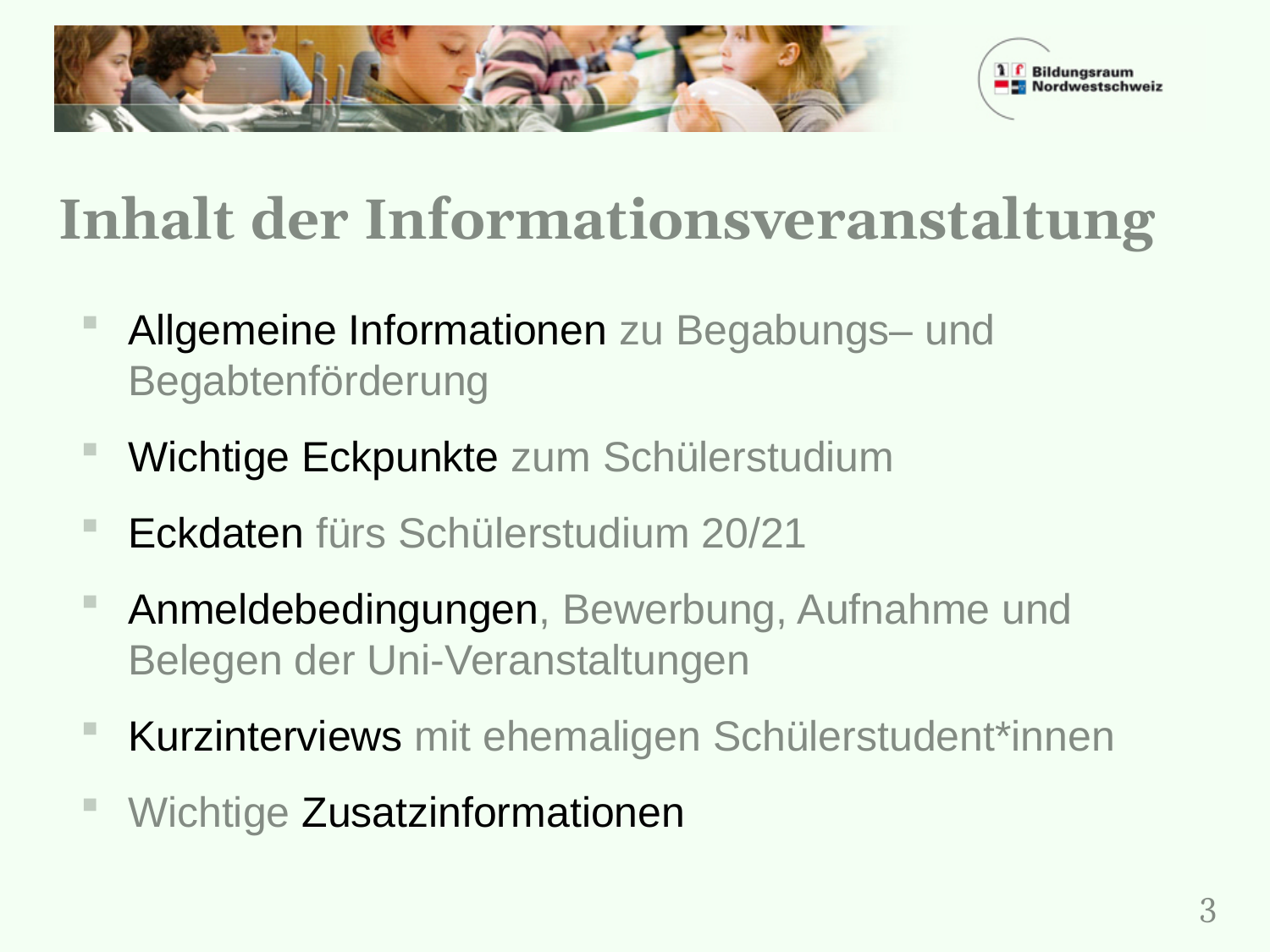

# Inhalt der Informationsveranstaltung
Allgemeine Informationen zu Begabungs– und Begabtenförderung
Wichtige Eckpunkte zum Schülerstudium
Eckdaten fürs Schülerstudium 20/21
Anmeldebedingungen, Bewerbung, Aufnahme und Belegen der Uni-Veranstaltungen
Kurzinterviews mit ehemaligen Schülerstudent*innen
Wichtige Zusatzinformationen

3